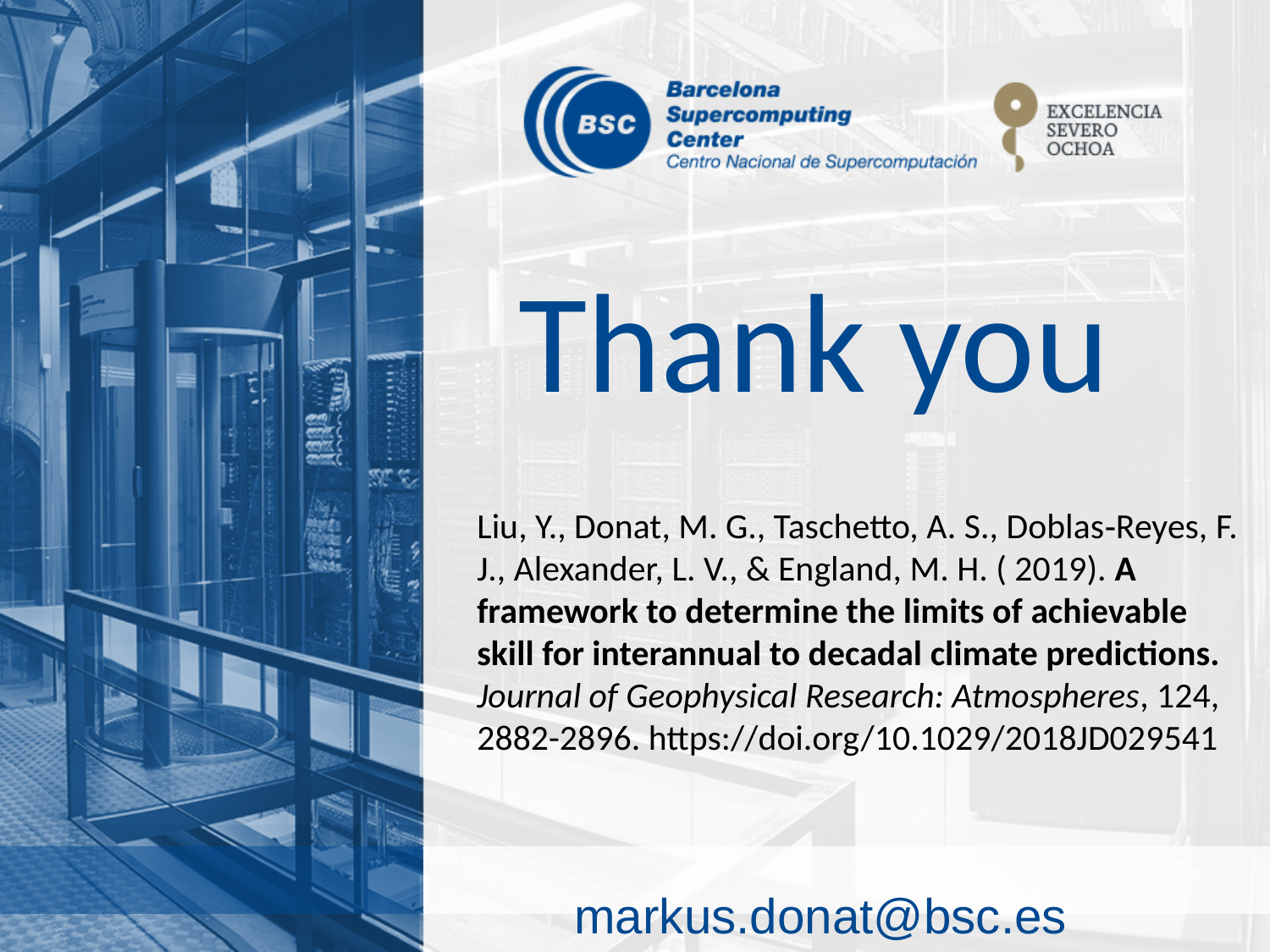

# Thank you
Liu, Y., Donat, M. G., Taschetto, A. S., Doblas‐Reyes, F. J., Alexander, L. V., & England, M. H. ( 2019). A framework to determine the limits of achievable skill for interannual to decadal climate predictions. Journal of Geophysical Research: Atmospheres, 124, 2882-2896. https://doi.org/10.1029/2018JD029541
markus.donat@bsc.es